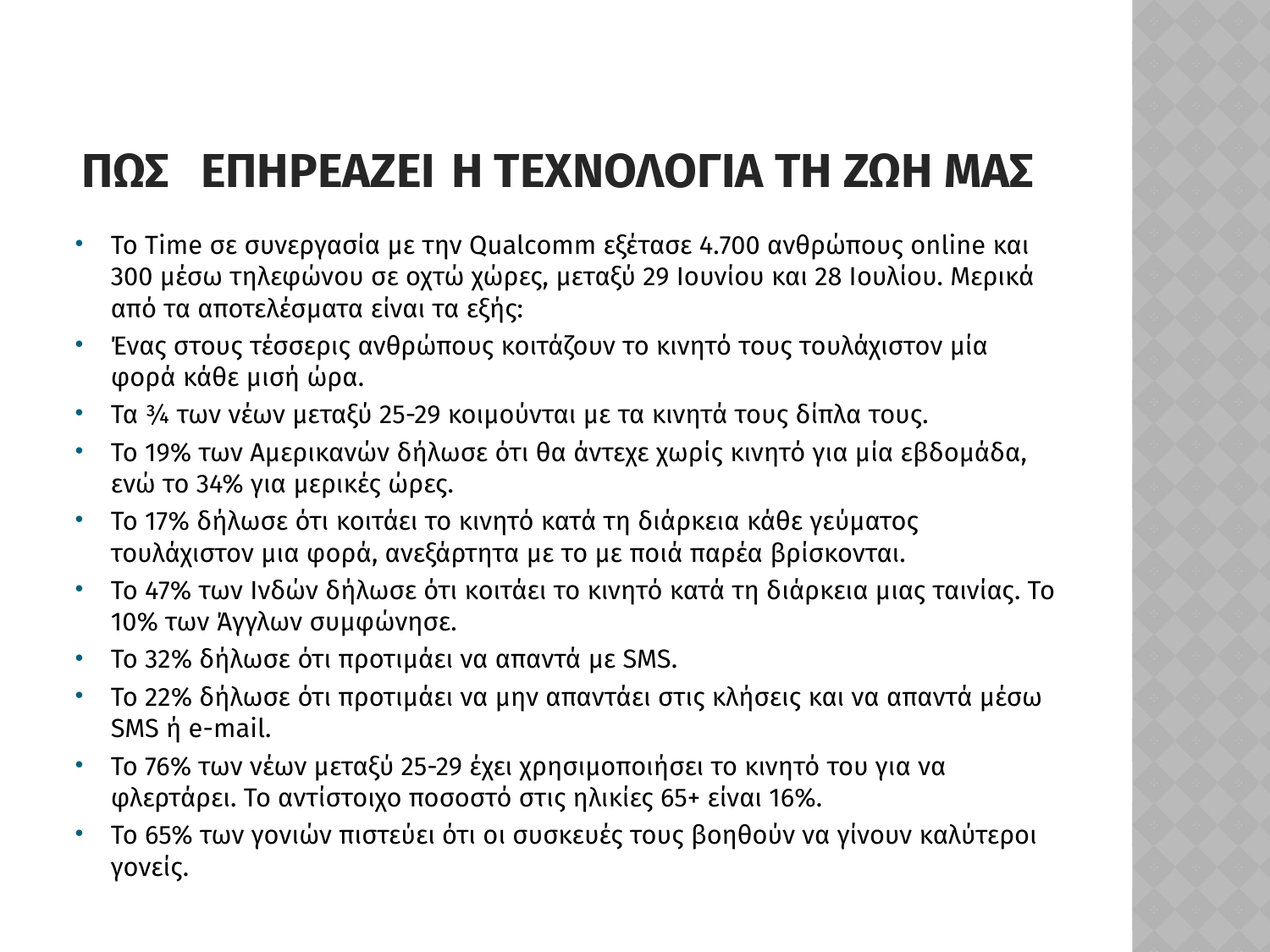

# Πως  επηρεαζει η τεχνολογια τη ζωη μασ
Το Time σε συνεργασία με την Qualcomm εξέτασε 4.700 ανθρώπους online και 300 μέσω τηλεφώνου σε οχτώ χώρες, μεταξύ 29 Ιουνίου και 28 Ιουλίου. Μερικά από τα αποτελέσματα είναι τα εξής:
Ένας στους τέσσερις ανθρώπους κοιτάζουν το κινητό τους τουλάχιστον μία φορά κάθε μισή ώρα.
Τα ¾ των νέων μεταξύ 25-29 κοιμούνται με τα κινητά τους δίπλα τους.
Το 19% των Αμερικανών δήλωσε ότι θα άντεχε χωρίς κινητό για μία εβδομάδα, ενώ το 34% για μερικές ώρες.
Το 17% δήλωσε ότι κοιτάει το κινητό κατά τη διάρκεια κάθε γεύματος τουλάχιστον μια φορά, ανεξάρτητα με το με ποιά παρέα βρίσκονται.
Το 47% των Ινδών δήλωσε ότι κοιτάει το κινητό κατά τη διάρκεια μιας ταινίας. Το 10% των Άγγλων συμφώνησε.
Το 32% δήλωσε ότι προτιμάει να απαντά με SMS.
Το 22% δήλωσε ότι προτιμάει να μην απαντάει στις κλήσεις και να απαντά μέσω SMS ή e-mail.
Το 76% των νέων μεταξύ 25-29 έχει χρησιμοποιήσει το κινητό του για να φλερτάρει. Το αντίστοιχο ποσοστό στις ηλικίες 65+ είναι 16%.
Το 65% των γονιών πιστεύει ότι οι συσκευές τους βοηθούν να γίνουν καλύτεροι γονείς.